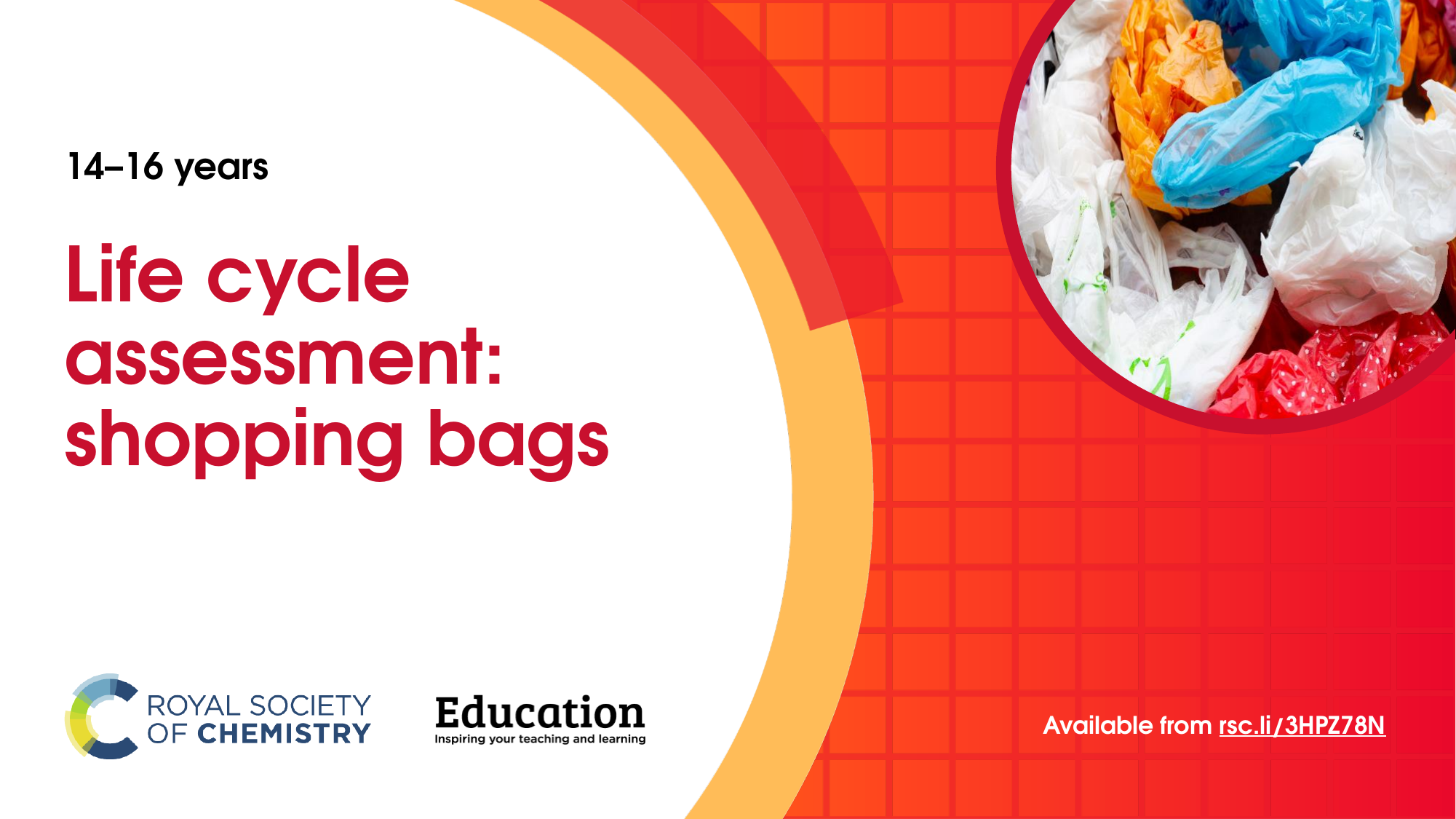

# 14–16 years
Life cycle assessment: shopping bags